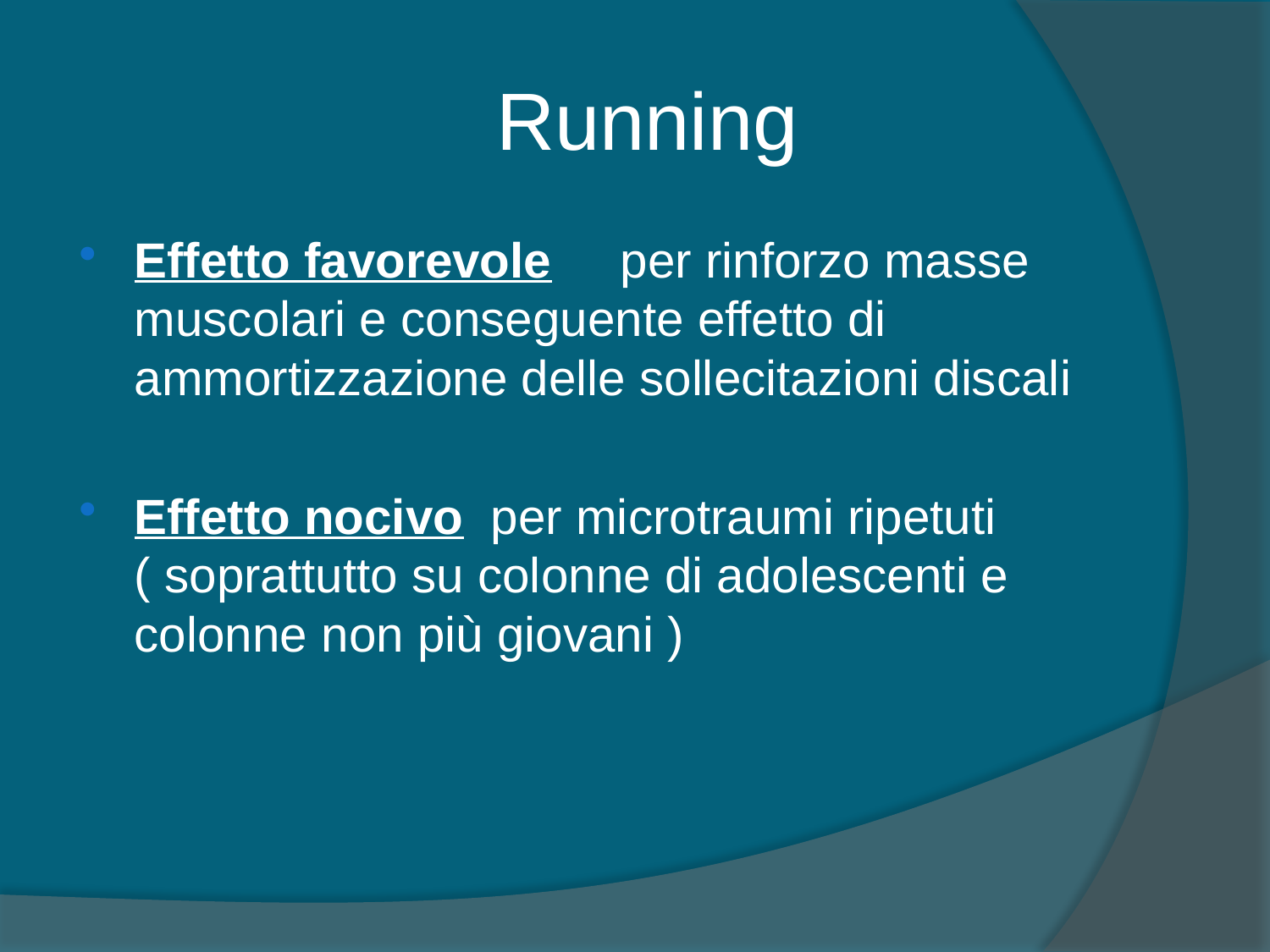

# Running
Effetto favorevole     per rinforzo masse muscolari e conseguente effetto di ammortizzazione delle sollecitazioni discali

Effetto nocivo  per microtraumi ripetuti ( soprattutto su colonne di adolescenti e colonne non più giovani )